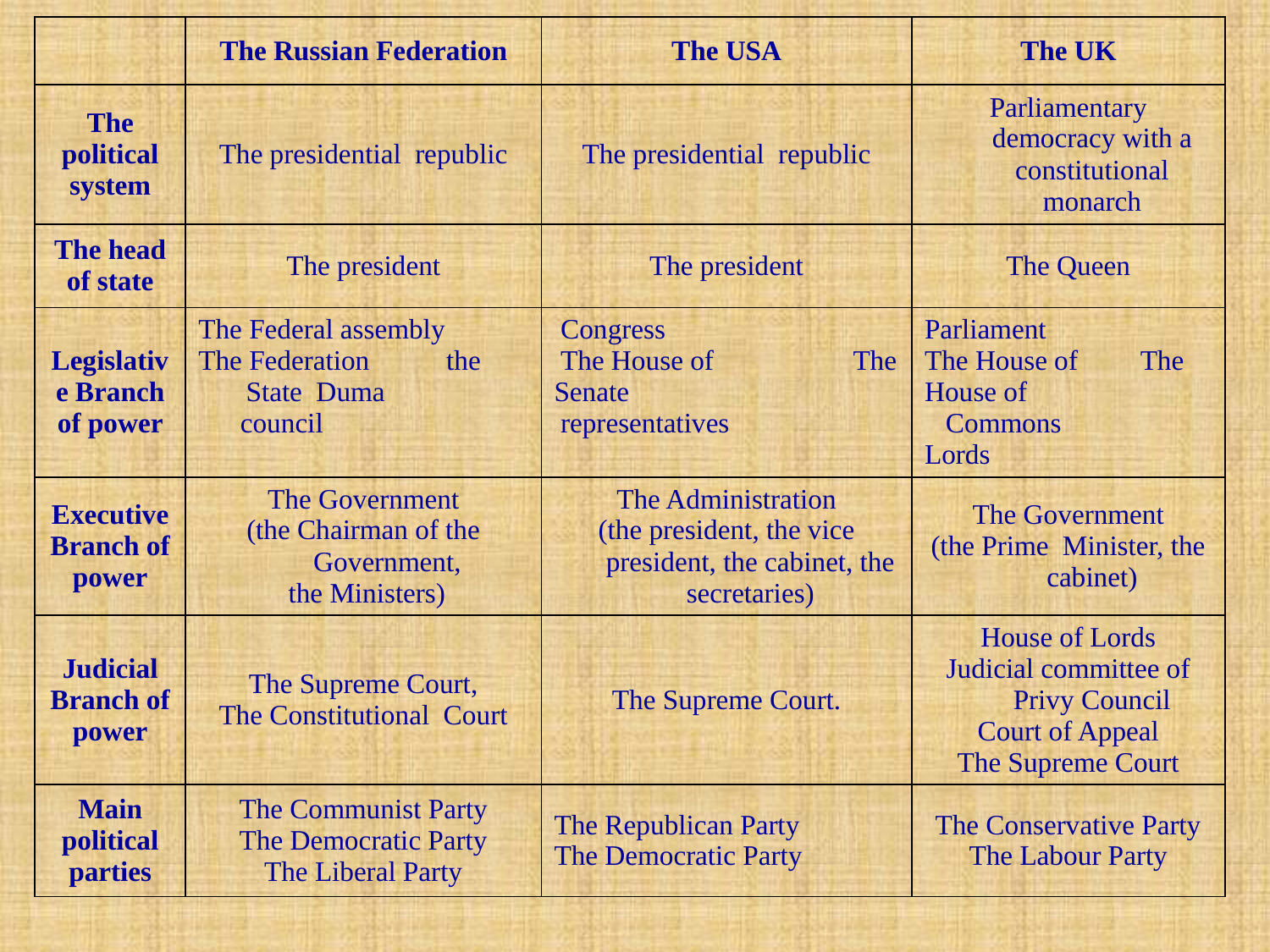

|  | The Russian Federation | The USA | The UK |
| --- | --- | --- | --- |
| The political system | The presidential republic | The presidential republic | Parliamentary democracy with a constitutional monarch |
| The head of state | The president | The president | The Queen |
| Legislative Branch of power | The Federal assembly The Federation the State Duma council | Congress The House of The Senate representatives | Parliament The House of The House of Commons Lords |
| Executive Branch of power | The Government (the Chairman of the Government, the Ministers) | The Administration (the president, the vice president, the cabinet, the secretaries) | The Government (the Prime Minister, the cabinet) |
| Judicial Branch of power | The Supreme Court, The Constitutional Court | The Supreme Court. | House of Lords Judicial committee of Privy Council Court of Appeal The Supreme Court |
| Main political parties | The Communist Party The Democratic Party The Liberal Party | The Republican Party The Democratic Party | The Conservative Party The Labour Party |